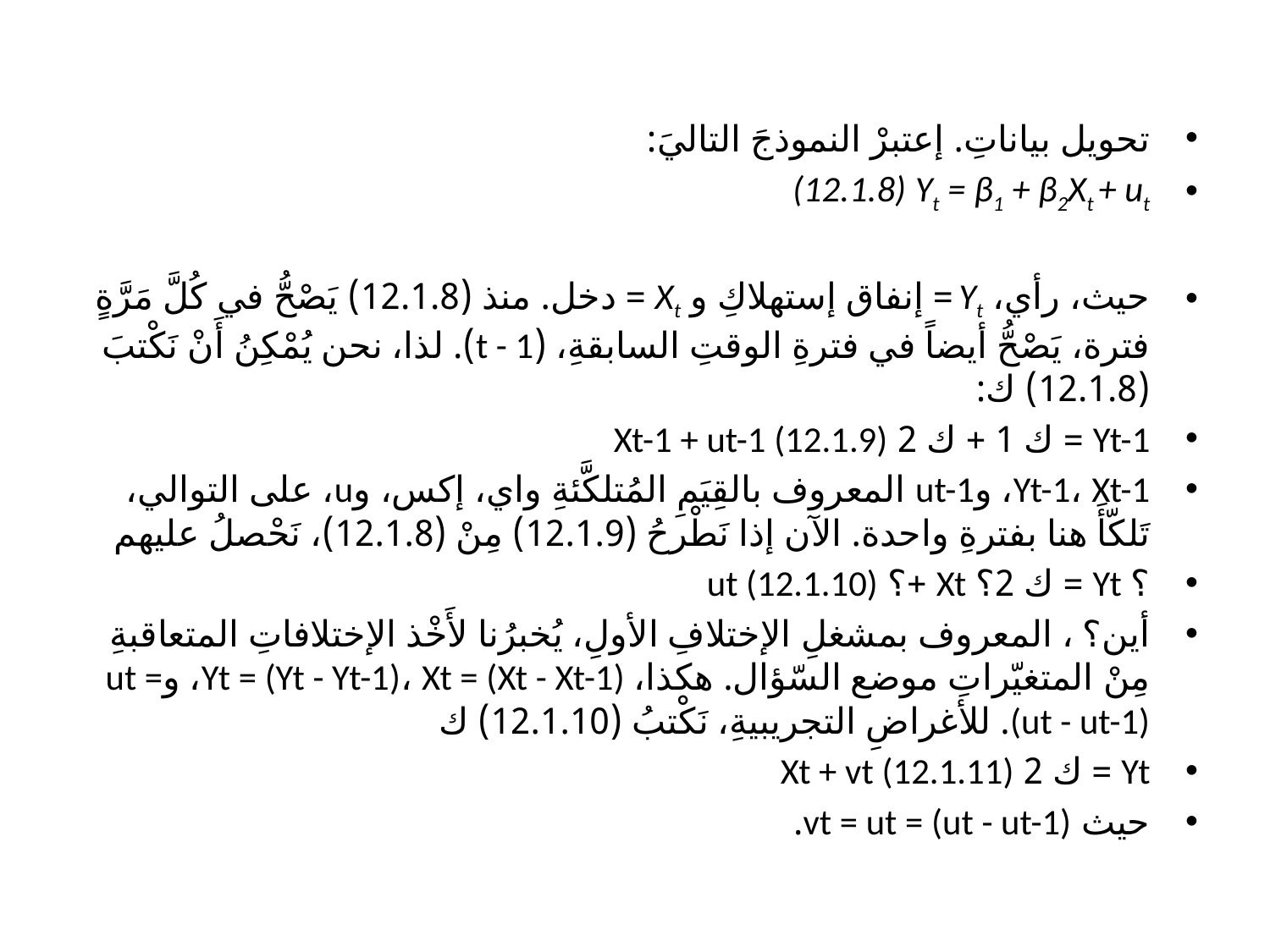

تحويل بياناتِ. إعتبرْ النموذجَ التاليَ:
Yt = β1 + β2Xt + ut					(12.1.8)

حيث، رأي، Yt = إنفاق إستهلاكِ و Xt = دخل. منذ (12.1.8) يَصْحُّ في كُلَّ مَرَّةٍ فترة، يَصْحُّ أيضاً في فترةِ الوقتِ السابقةِ، (t - 1). لذا، نحن يُمْكِنُ أَنْ نَكْتبَ (12.1.8) ك:
Yt-1 = ك 1 + ك 2 Xt-1 + ut-1 (12.1.9)
Yt-1، Xt-1، وut-1 المعروف بالقِيَمِ المُتلكَّئةِ واي، إكس، وu، على التوالي، تَلكّأَ هنا بفترةِ واحدة. الآن إذا نَطْرحُ (12.1.9) مِنْ (12.1.8)، نَحْصلُ عليهم
؟ Yt = ك 2؟ Xt +؟ ut (12.1.10)
أين؟ ، المعروف بمشغلِ الإختلافِ الأولِ، يُخبرُنا لأَخْذ الإختلافاتِ المتعاقبةِ مِنْ المتغيّراتِ موضع السّؤال. هكذا، Yt = (Yt - Yt-1)، Xt = (Xt - Xt-1)، وut = (ut - ut-1). للأغراضِ التجريبيةِ، نَكْتبُ (12.1.10) ك
Yt = ك 2 Xt + vt (12.1.11)
حيث vt = ut = (ut - ut-1).